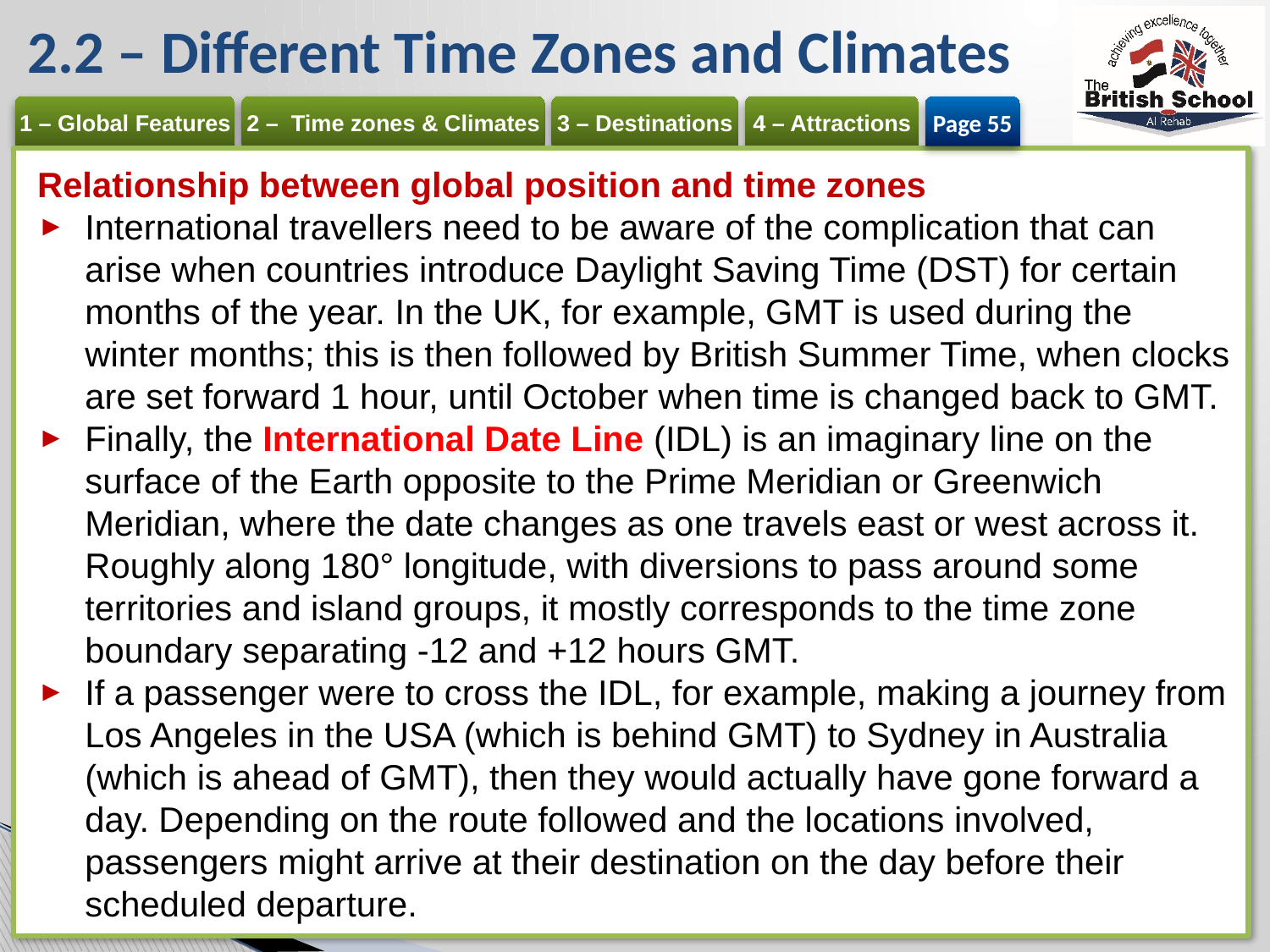

# 2.2 – Different Time Zones and Climates
Page 55
Relationship between global position and time zones
International travellers need to be aware of the complication that can arise when countries introduce Daylight Saving Time (DST) for certain months of the year. In the UK, for example, GMT is used during the winter months; this is then followed by British Summer Time, when clocks are set forward 1 hour, until October when time is changed back to GMT.
Finally, the International Date Line (IDL) is an imaginary line on the surface of the Earth opposite to the Prime Meridian or Greenwich Meridian, where the date changes as one travels east or west across it. Roughly along 180° longitude, with diversions to pass around some territories and island groups, it mostly corresponds to the time zone boundary separating -12 and +12 hours GMT.
If a passenger were to cross the IDL, for example, making a journey from Los Angeles in the USA (which is behind GMT) to Sydney in Australia (which is ahead of GMT), then they would actually have gone forward a day. Depending on the route followed and the locations involved, passengers might arrive at their destination on the day before their scheduled departure.